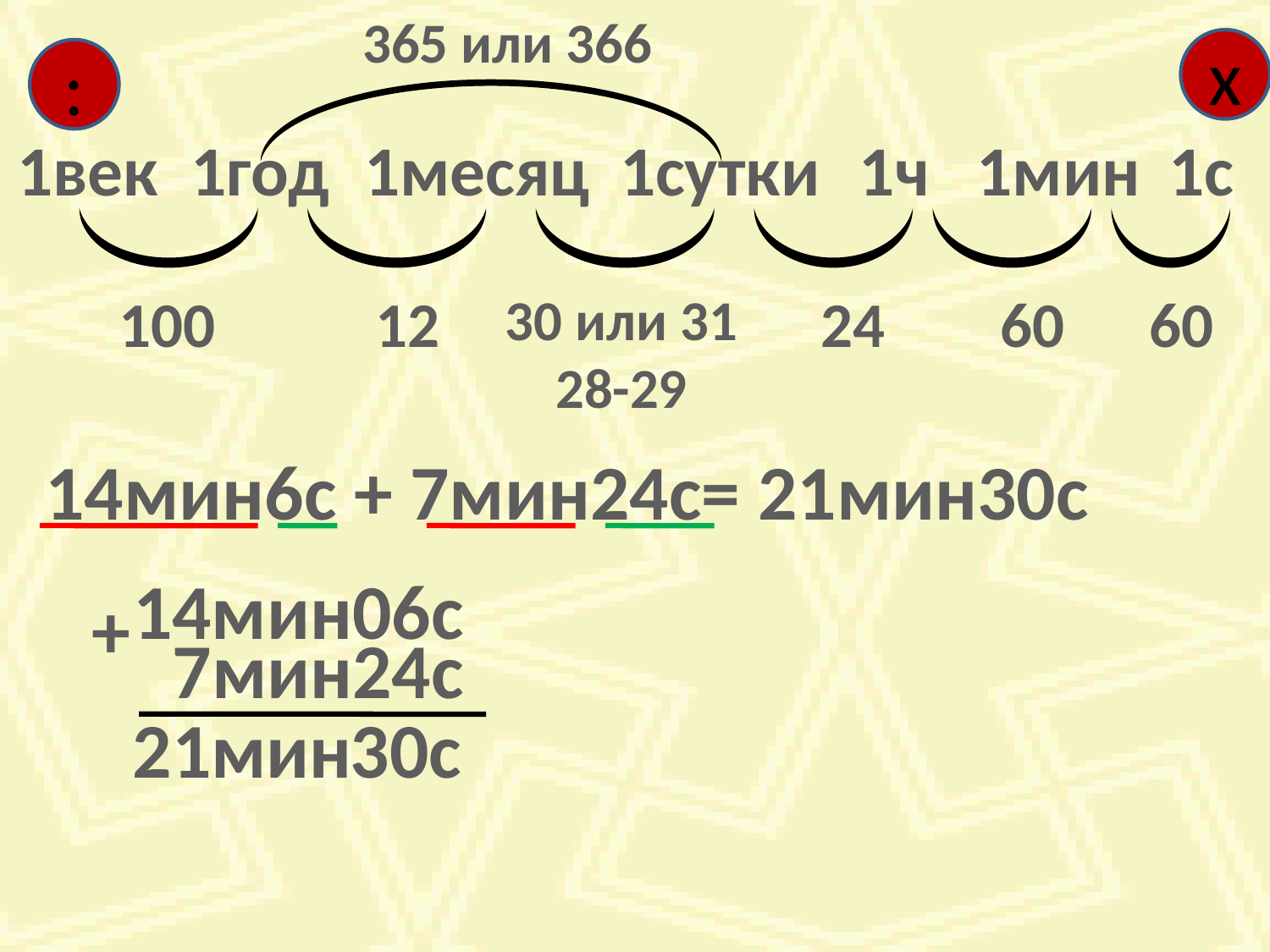

365 или 366

х
:
1век
1год
1месяц
1сутки
1ч
1мин
1с

100
12
30 или 31
28-29
24
60
60
14мин6с + 7мин24с=
21мин30с
14мин06с
+
7мин24с
21мин
30с